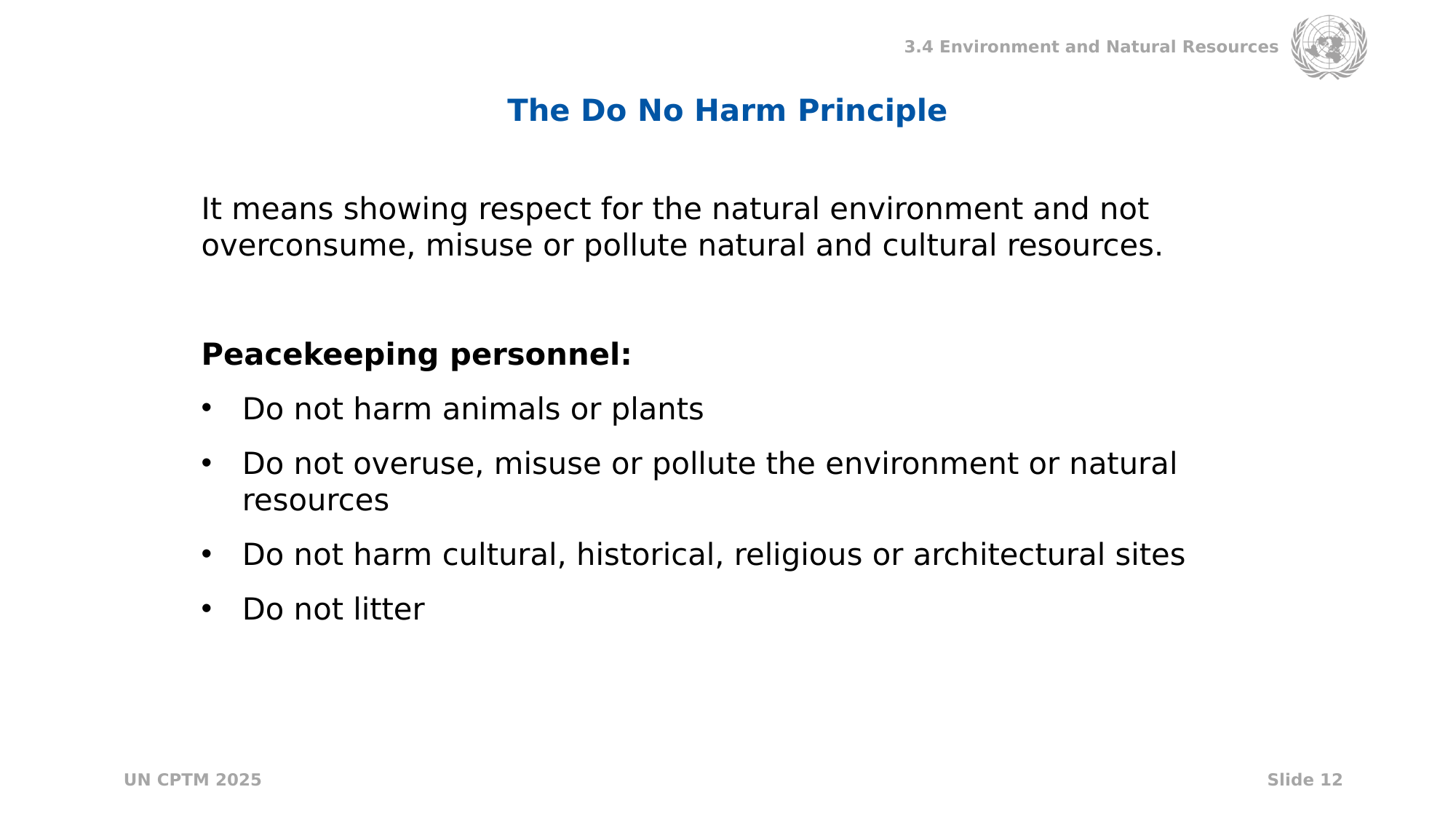

The Do No Harm Principle
It means showing respect for the natural environment and not overconsume, misuse or pollute natural and cultural resources.

Peacekeeping personnel:
Do not harm animals or plants
Do not overuse, misuse or pollute the environment or natural resources
Do not harm cultural, historical, religious or architectural sites
Do not litter